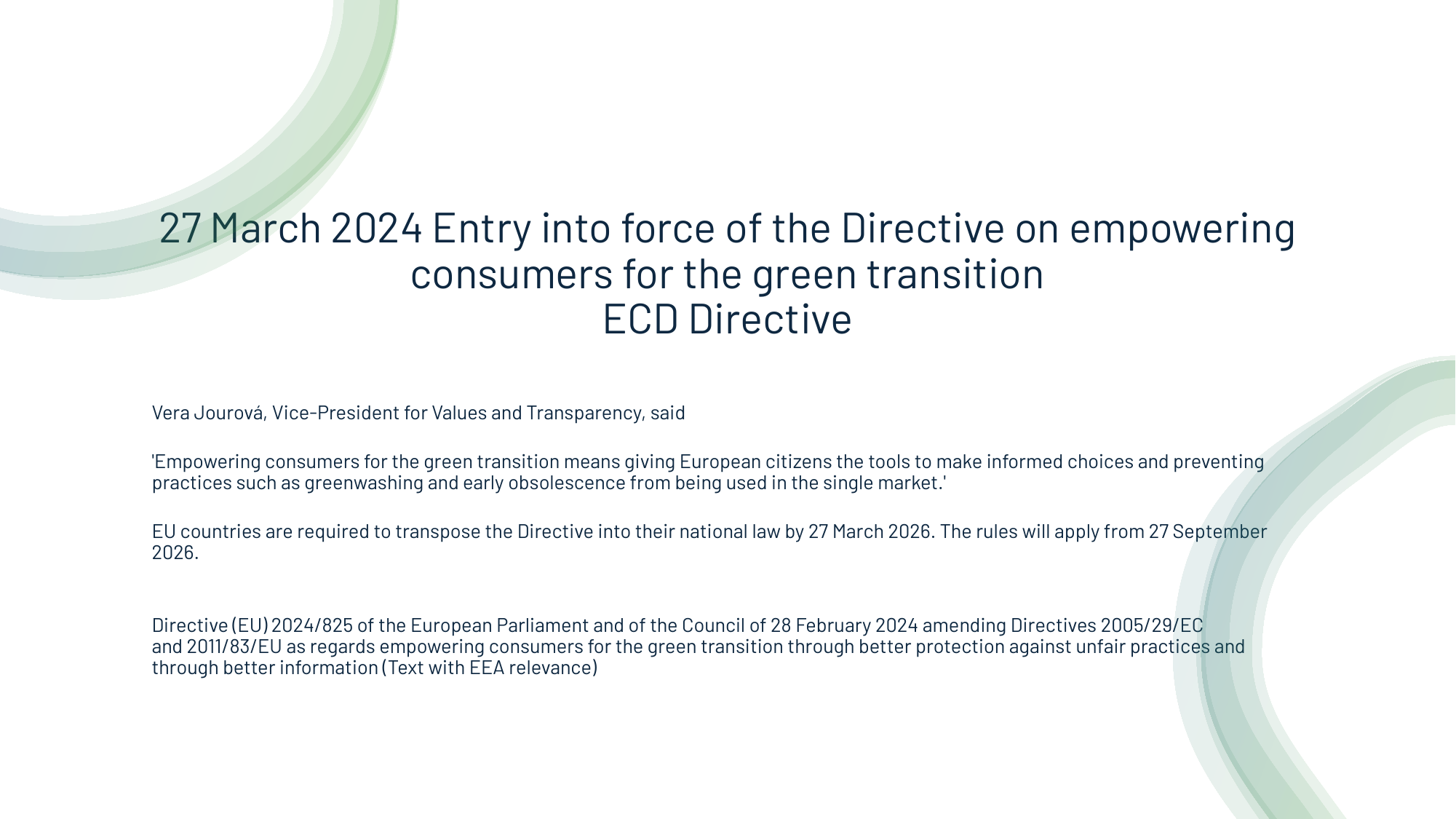

# 27 March 2024 Entry into force of the Directive on empowering consumers for the green transition ECD Directive
Vera Jourová, Vice-President for Values and Transparency, said
'Empowering consumers for the green transition means giving European citizens the tools to make informed choices and preventing practices such as greenwashing and early obsolescence from being used in the single market.'
EU countries are required to transpose the Directive into their national law by 27 March 2026. The rules will apply from 27 September 2026.

Directive (EU) 2024/825 of the European Parliament and of the Council of 28 February 2024 amending Directives 2005/29/EC and 2011/83/EU as regards empowering consumers for the green transition through better protection against unfair practices and through better information (Text with EEA relevance)